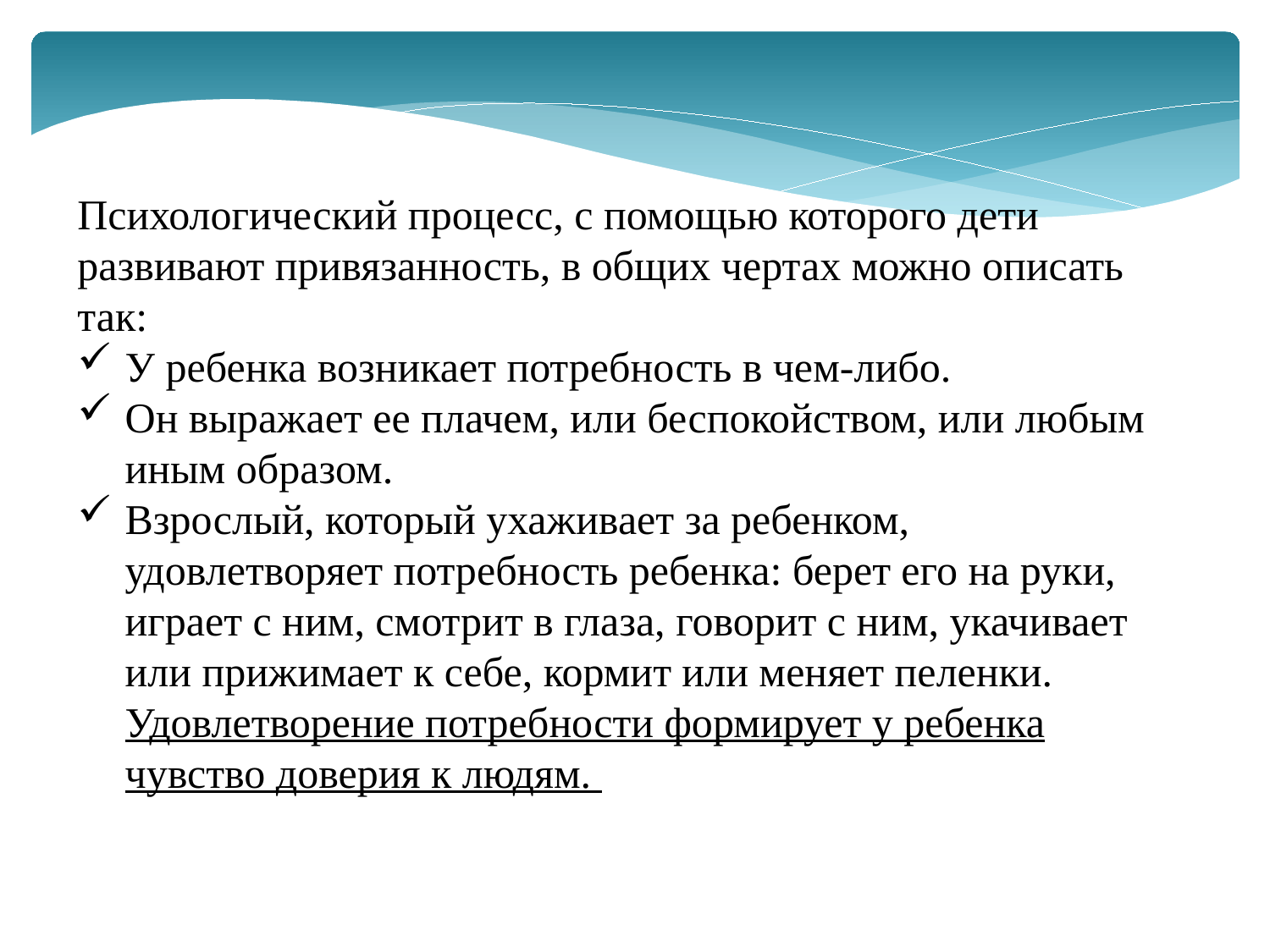

Психологический процесс, с помощью которого дети развивают привязанность, в общих чертах можно описать так:
У ребенка возникает потребность в чем-либо.
Он выражает ее плачем, или беспокойством, или любым иным образом.
Взрослый, который ухаживает за ребенком, удовлетворяет потребность ребенка: берет его на руки, играет с ним, смотрит в глаза, говорит с ним, укачивает или прижимает к себе, кормит или меняет пеленки.  Удовлетворение потребности формирует у ребенка чувство доверия к людям.